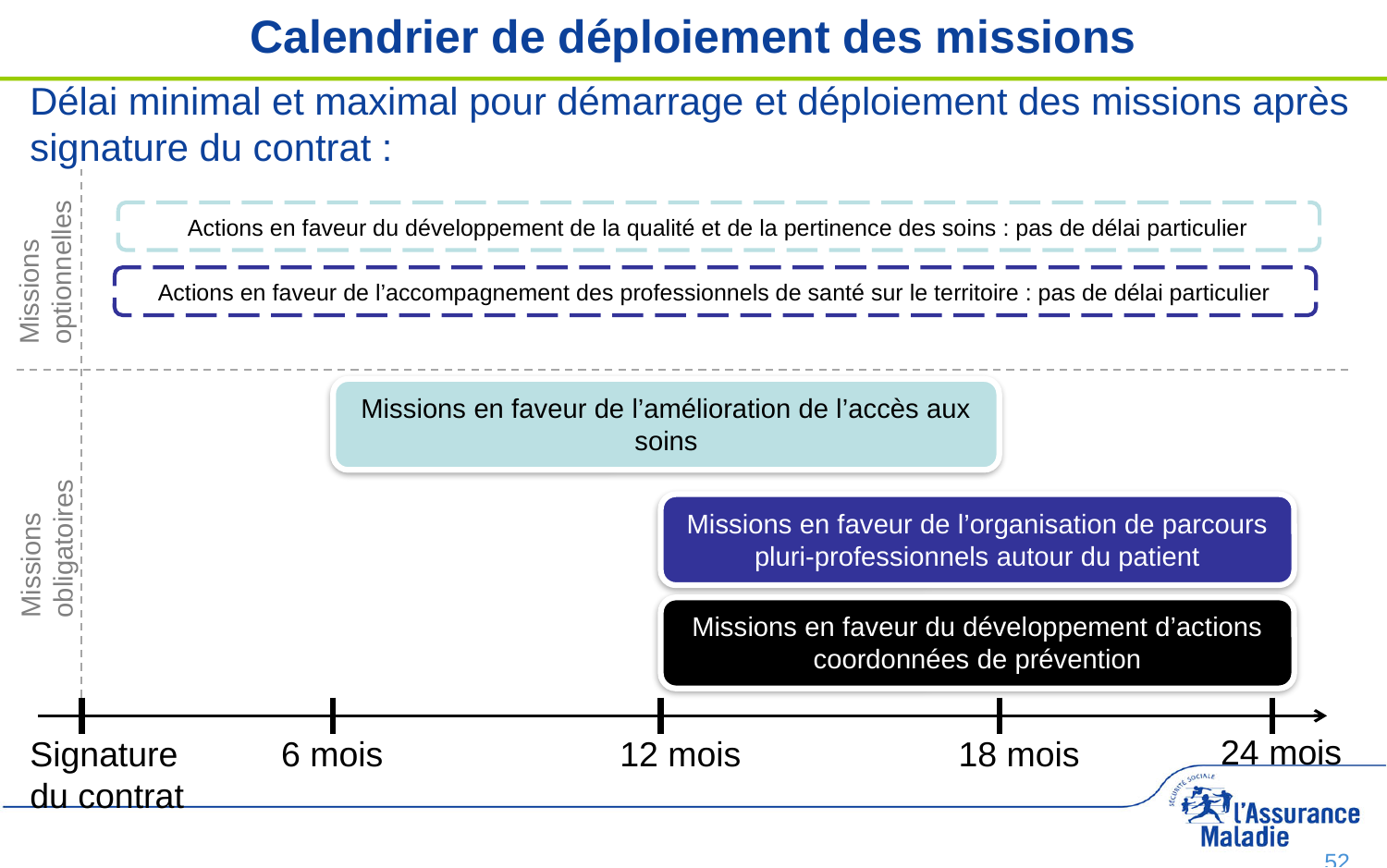

# Calendrier de déploiement des missions
Délai minimal et maximal pour démarrage et déploiement des missions après signature du contrat :
Missions optionnelles
Actions en faveur du développement de la qualité et de la pertinence des soins : pas de délai particulier
Actions en faveur de l’accompagnement des professionnels de santé sur le territoire : pas de délai particulier
Missions en faveur de l’amélioration de l’accès aux soins
Missions obligatoires
Missions en faveur de l’organisation de parcours pluri-professionnels autour du patient
Missions en faveur du développement d’actions coordonnées de prévention
24 mois
Signature du contrat
6 mois
12 mois
18 mois
52